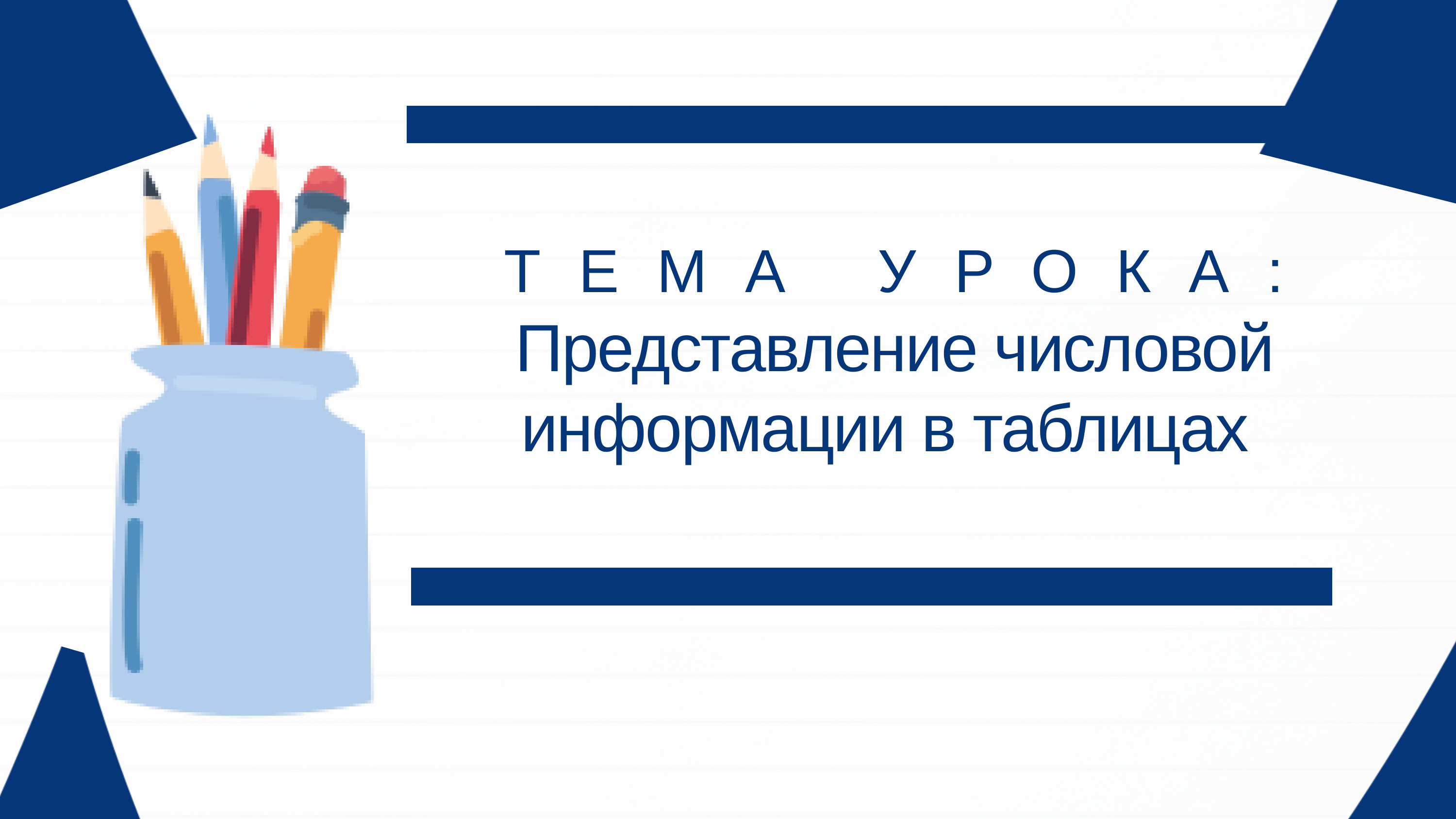

ТЕМА УРОКА:
Представление числовой информации в таблицах